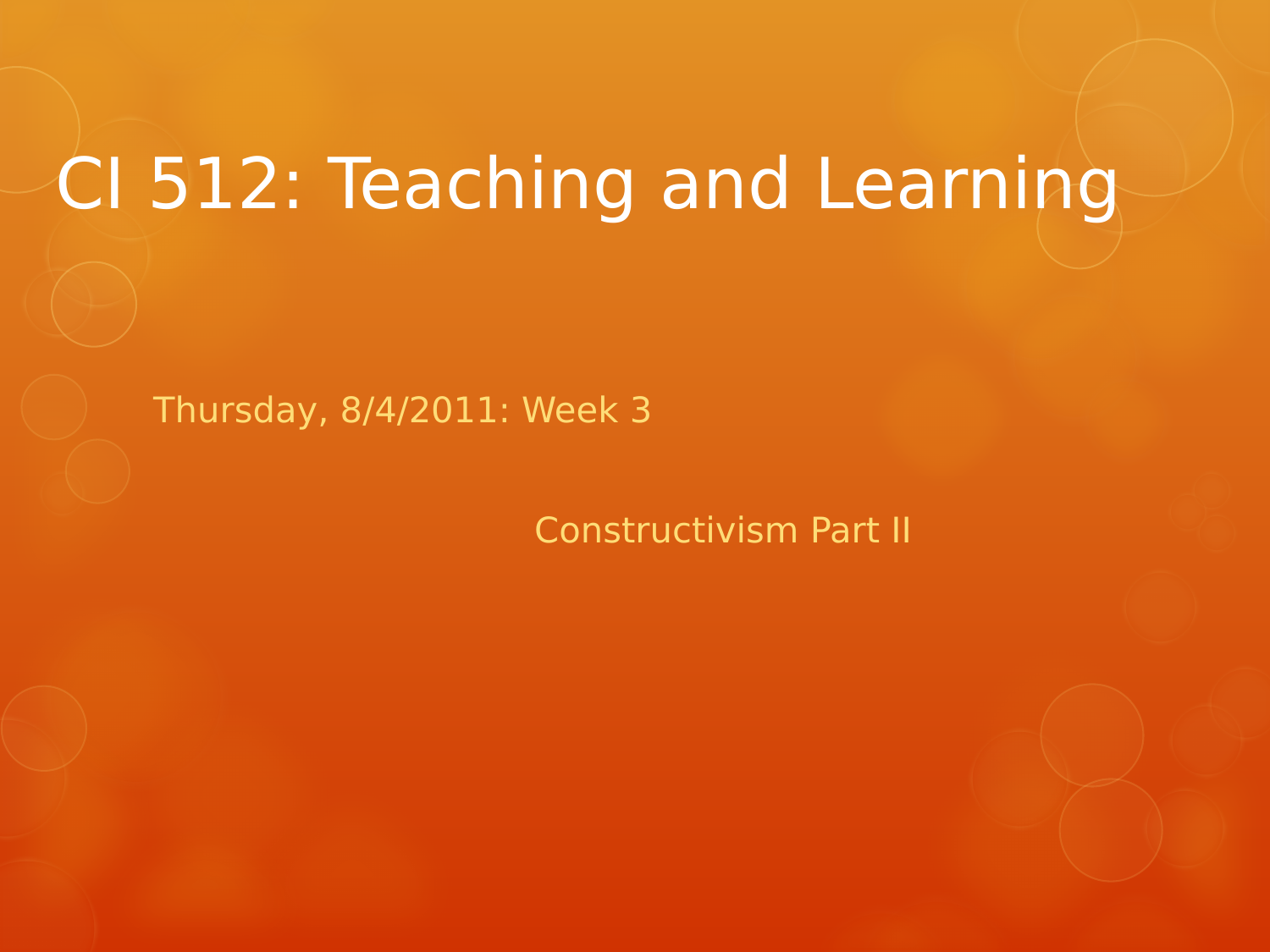

CI 512: Teaching and Learning
Thursday, 8/4/2011: Week 3

			Constructivism Part II